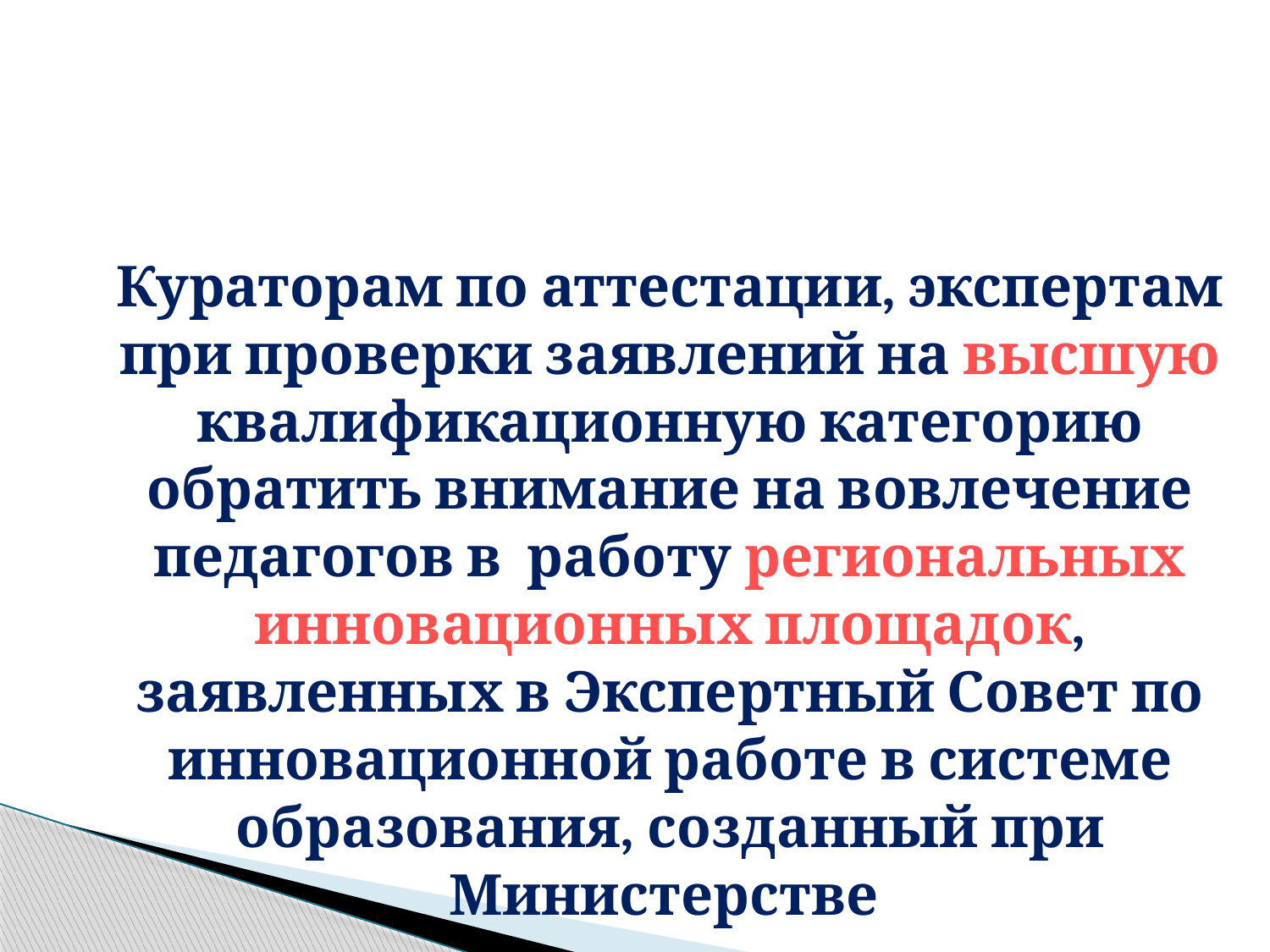

Кураторам по аттестации, экспертам при проверки заявлений на высшую квалификационную категорию обратить внимание на вовлечение педагогов в  работу региональных инновационных площадок, заявленных в Экспертный Совет по инновационной работе в системе образования, созданный при Министерстве